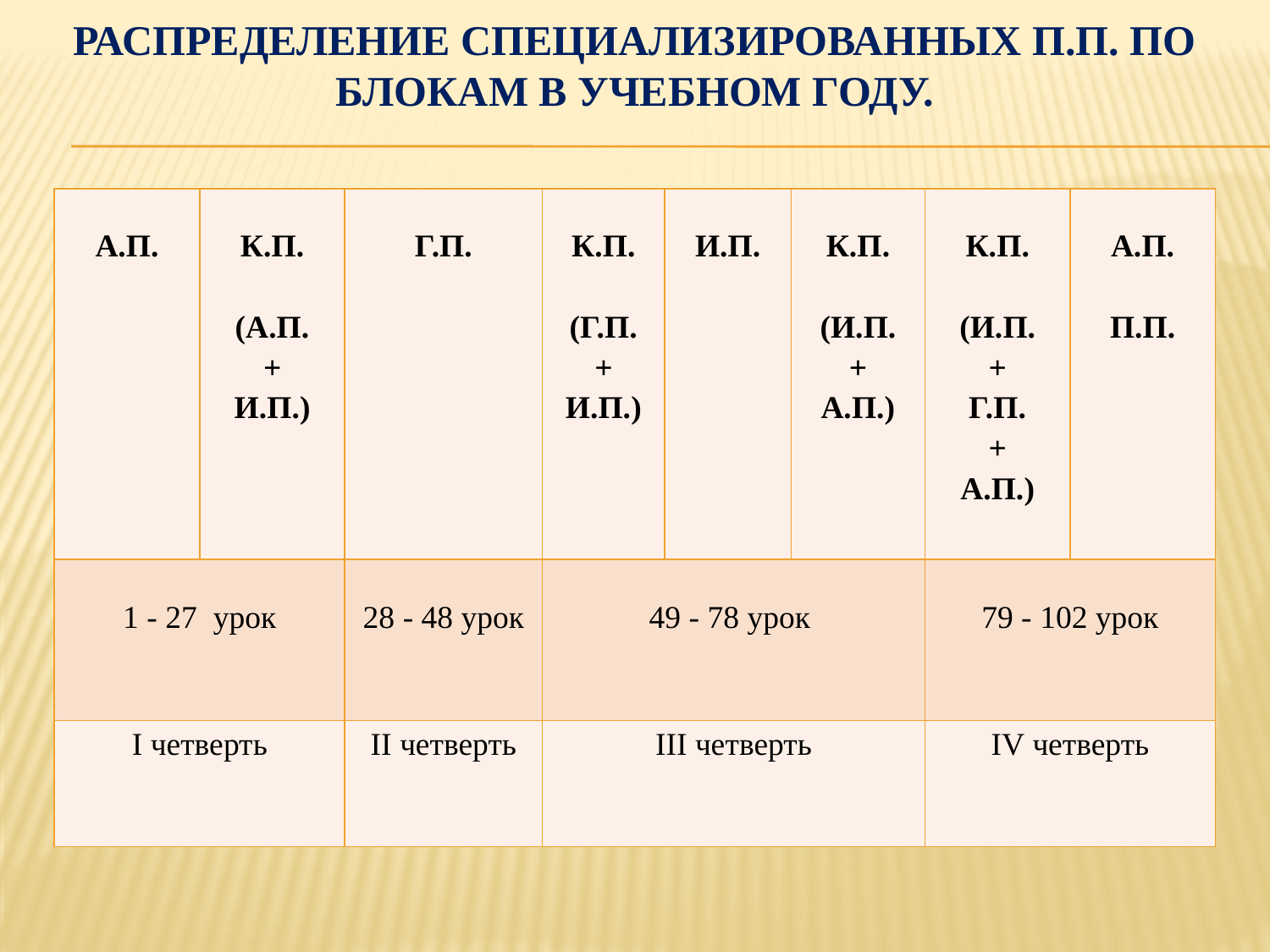

# Распределение специализированных П.П. по блокам в учебном году.
| А.П. | К.П. (А.П. + И.П.) | Г.П. | К.П. (Г.П. + И.П.) | И.П. | К.П. (И.П. + А.П.) | К.П. (И.П. + Г.П. + А.П.) | А.П. П.П. |
| --- | --- | --- | --- | --- | --- | --- | --- |
| 1 - 27 урок |  | 28 - 48 урок | 49 - 78 урок |  |  | 79 - 102 урок |  |
| I четверть |  | II четверть | III четверть |  |  | IV четверть |  |